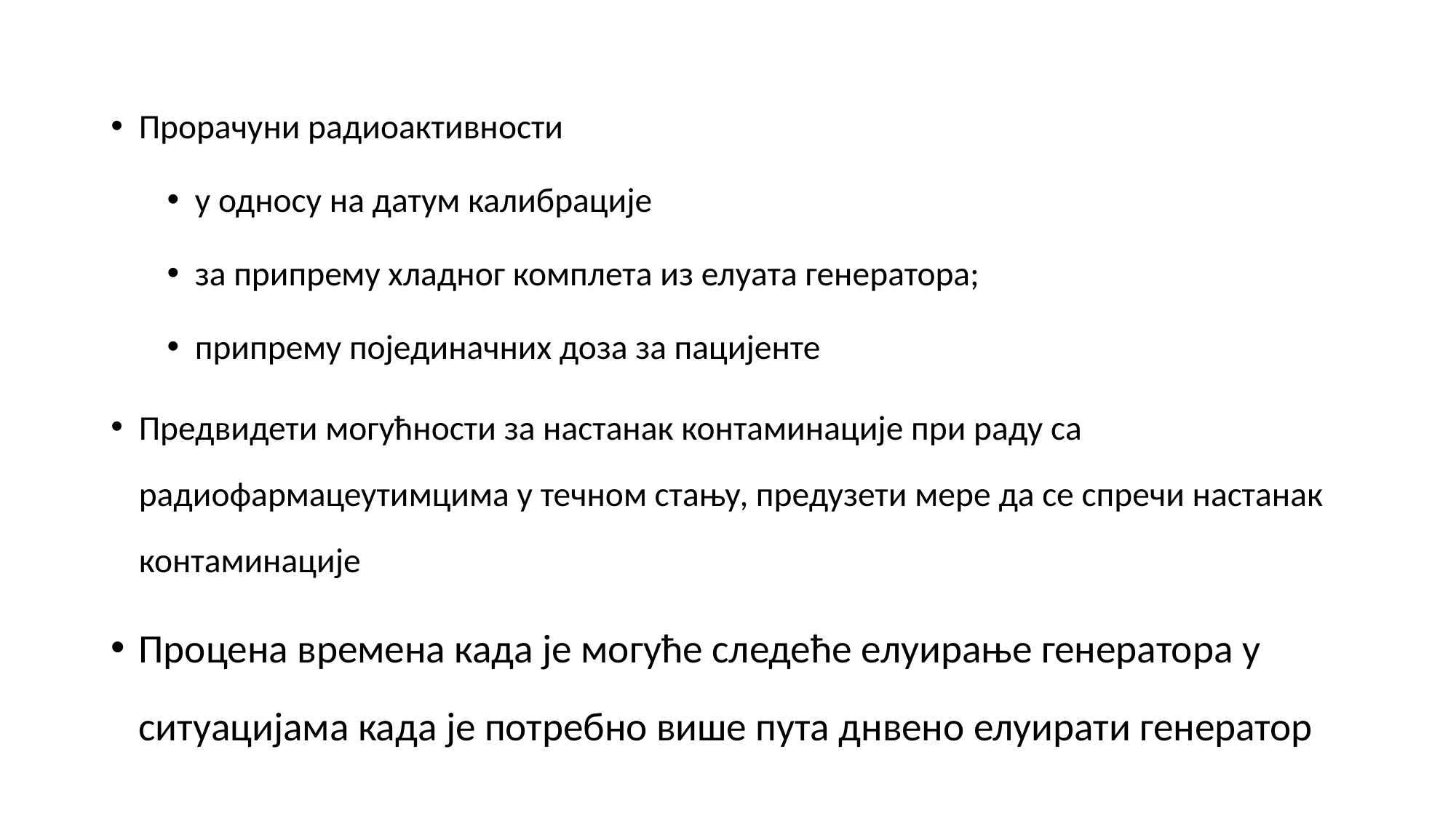

Прорачуни радиоактивности
у односу на датум калибрације
за припрему хладног комплета из елуата генератора;
припрему појединачних доза за пацијенте
Предвидети могућности за настанак контаминације при раду са радиофармацеутимцима у течном стању, предузети мере да се спречи настанак контаминације
Процена времена када је могуће следеће елуирање генератора у ситуацијама када је потребно више пута днвено елуирати генератор